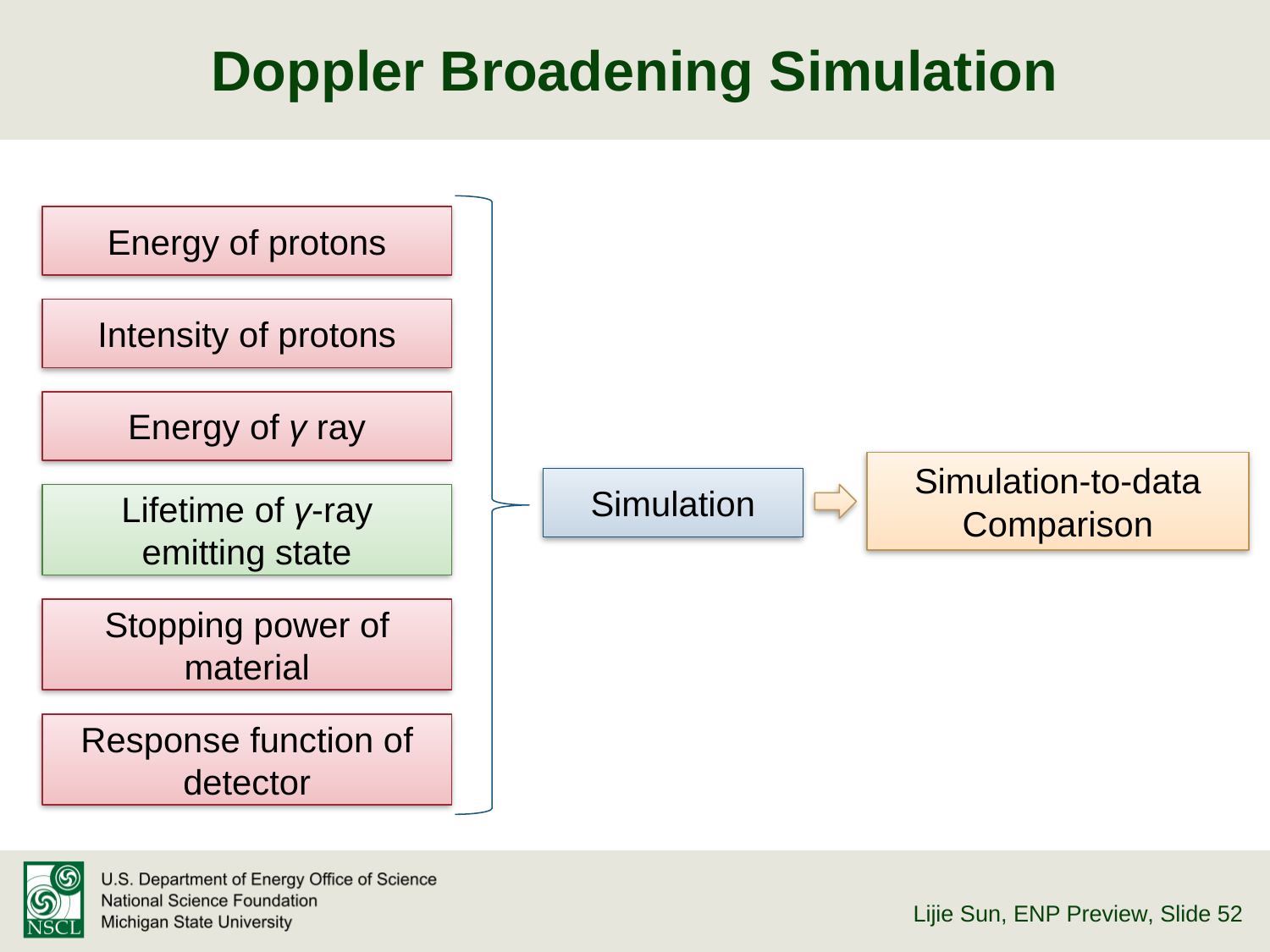

# Doppler Broadening Simulation

Energy of protons
Intensity of protons
Energy of γ ray
Simulation-to-data Comparison
Simulation
Lifetime of γ-ray emitting state

Stopping power of material
Response function of detector
Lijie Sun, ENP Preview
, Slide 52